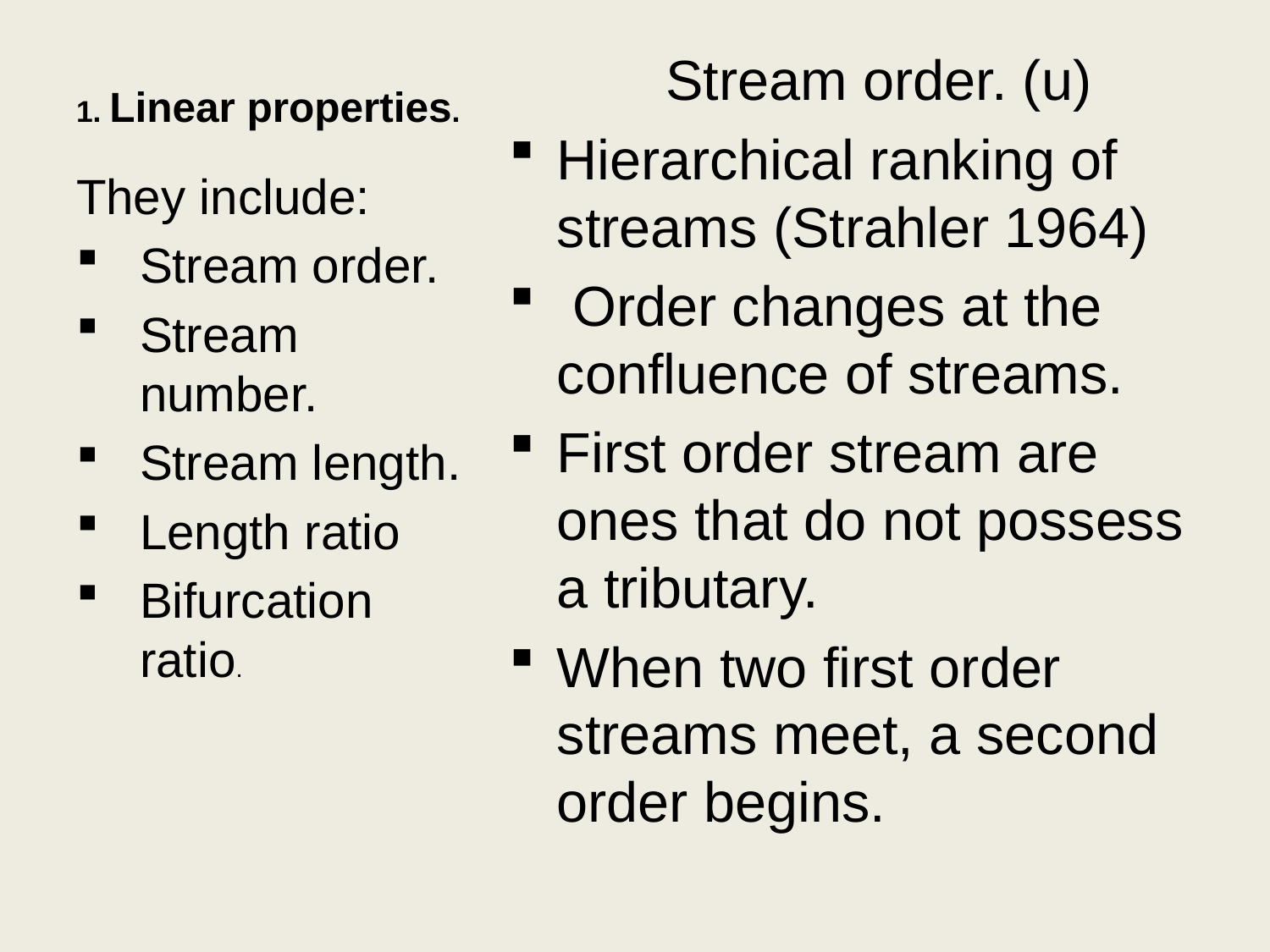

# 1. Linear properties.
          Stream order. (u)
Hierarchical ranking of streams (Strahler 1964)
 Order changes at the confluence of streams.
First order stream are ones that do not possess a tributary.
When two first order streams meet, a second order begins.

They include:
Stream order.
Stream number.
Stream length.
Length ratio
Bifurcation ratio.